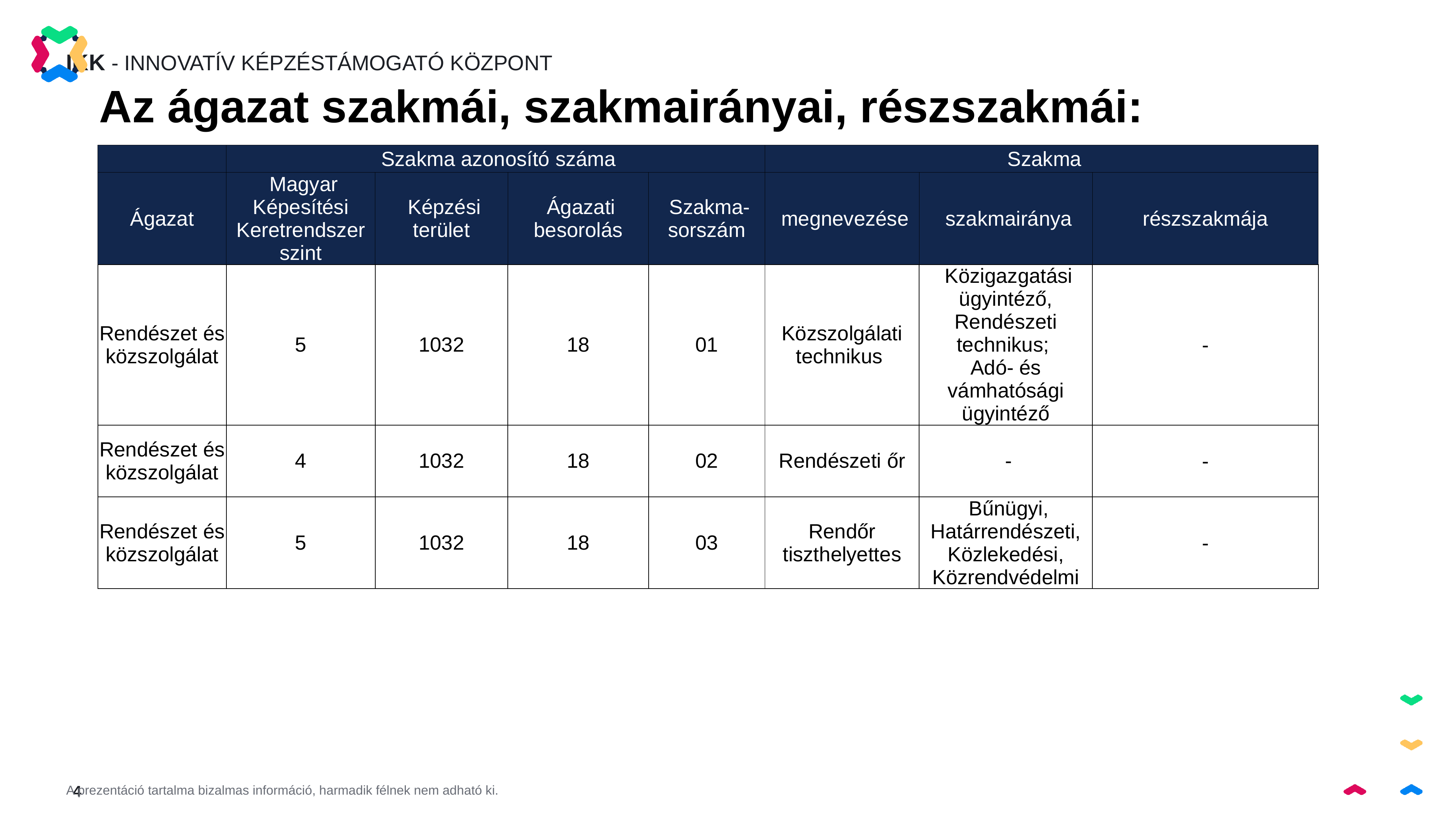

Az ágazat szakmái, szakmairányai, részszakmái:
|  | Szakma azonosító száma |  |  |  | Szakma |  |  |
| --- | --- | --- | --- | --- | --- | --- | --- |
| Ágazat | Magyar Képesítési Keretrendszer szint | Képzési terület | Ágazati besorolás | Szakma-sorszám | megnevezése | szakmairánya | részszakmája |
| Rendészet és közszolgálat | 5 | 1032 | 18 | 01 | Közszolgálati technikus | Közigazgatási ügyintéző, Rendészeti technikus; Adó- és vámhatósági ügyintéző | - |
| Rendészet és közszolgálat | 4 | 1032 | 18 | 02 | Rendészeti őr | - | - |
| Rendészet és közszolgálat | 5 | 1032 | 18 | 03 | Rendőr tiszthelyettes | Bűnügyi, Határrendészeti, Közlekedési, Közrendvédelmi | - |